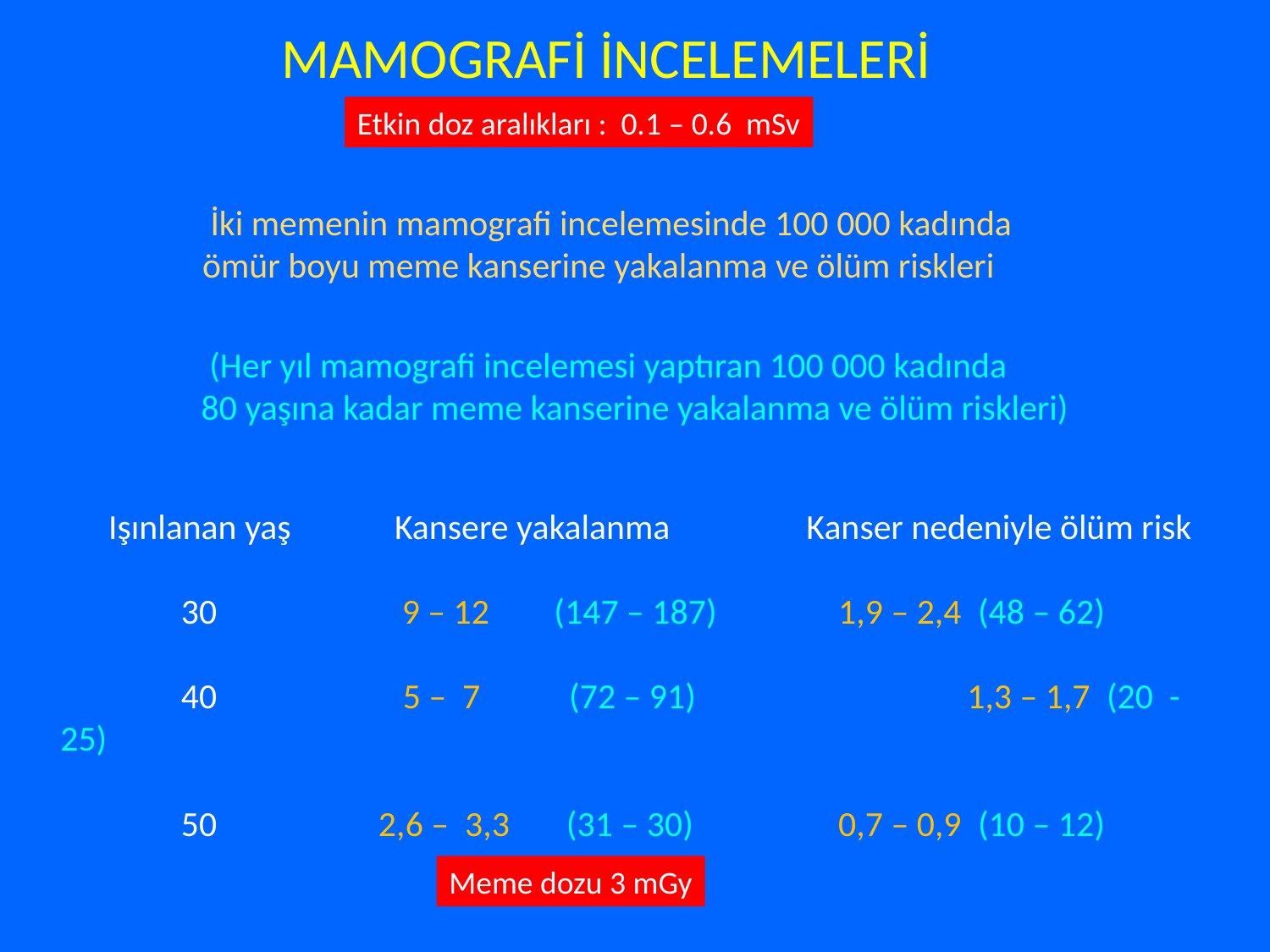

MAMOGRAFİ İNCELEMELERİ
Etkin doz aralıkları :  0.1 – 0.6  mSv
 İki memenin mamografi incelemesinde 100 000 kadında
ömür boyu meme kanserine yakalanma ve ölüm riskleri
 (Her yıl mamografi incelemesi yaptıran 100 000 kadında
80 yaşına kadar meme kanserine yakalanma ve ölüm riskleri)

      Işınlanan yaş	          Kansere yakalanma                 Kanser nedeniyle ölüm risk

               30                       9 – 12        (147 – 187)	  1,9 – 2,4  (48 – 62)

               40	           5 –  7           (72 – 91)	                  1,3 – 1,7  (20  - 25)

               50	        2,6 –  3,3       (31 – 30)                  0,7 – 0,9  (10 – 12)

Meme dozu 3 mGy